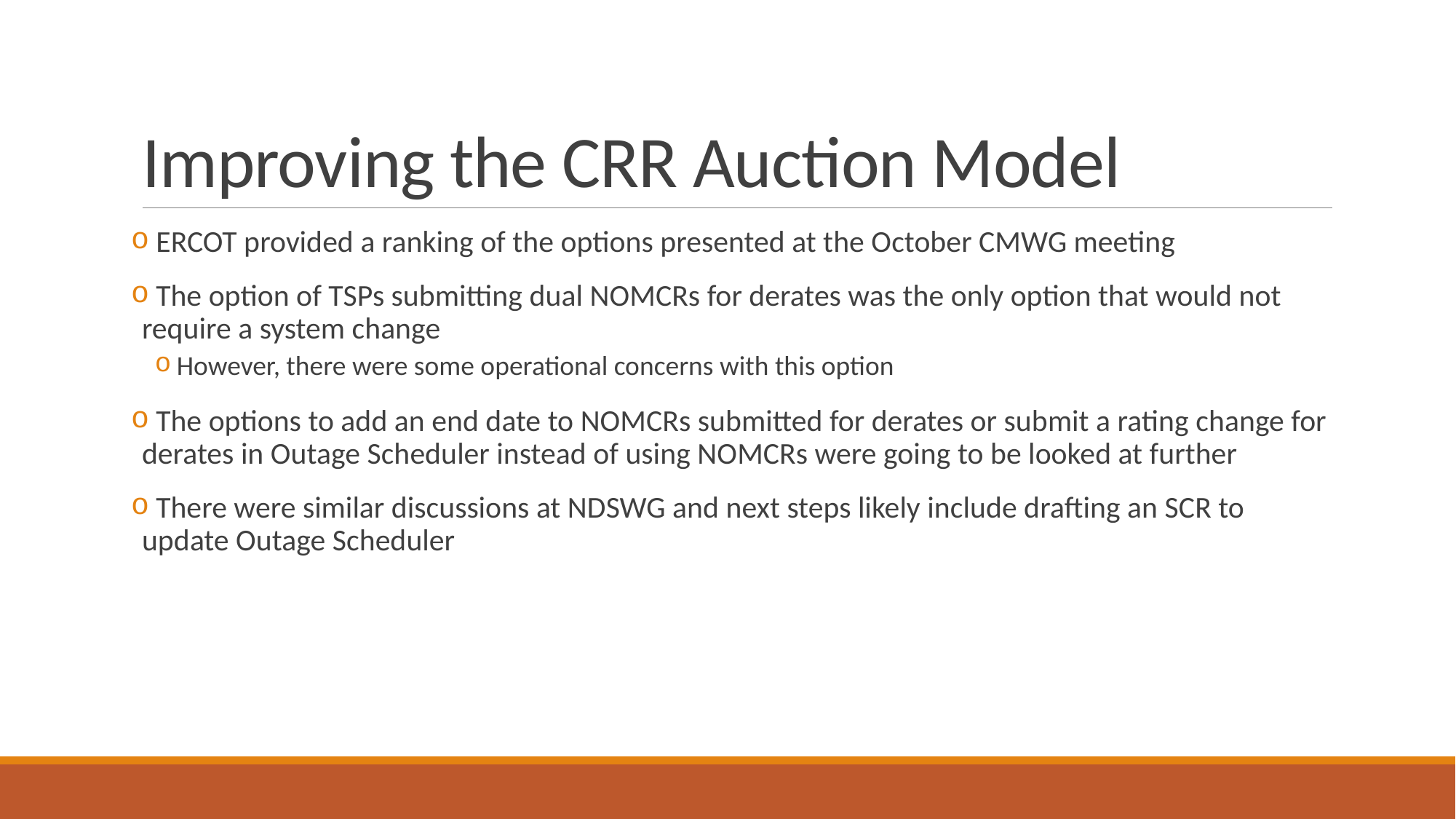

# Improving the CRR Auction Model
 ERCOT provided a ranking of the options presented at the October CMWG meeting
 The option of TSPs submitting dual NOMCRs for derates was the only option that would not require a system change
However, there were some operational concerns with this option
 The options to add an end date to NOMCRs submitted for derates or submit a rating change for derates in Outage Scheduler instead of using NOMCRs were going to be looked at further
 There were similar discussions at NDSWG and next steps likely include drafting an SCR to update Outage Scheduler